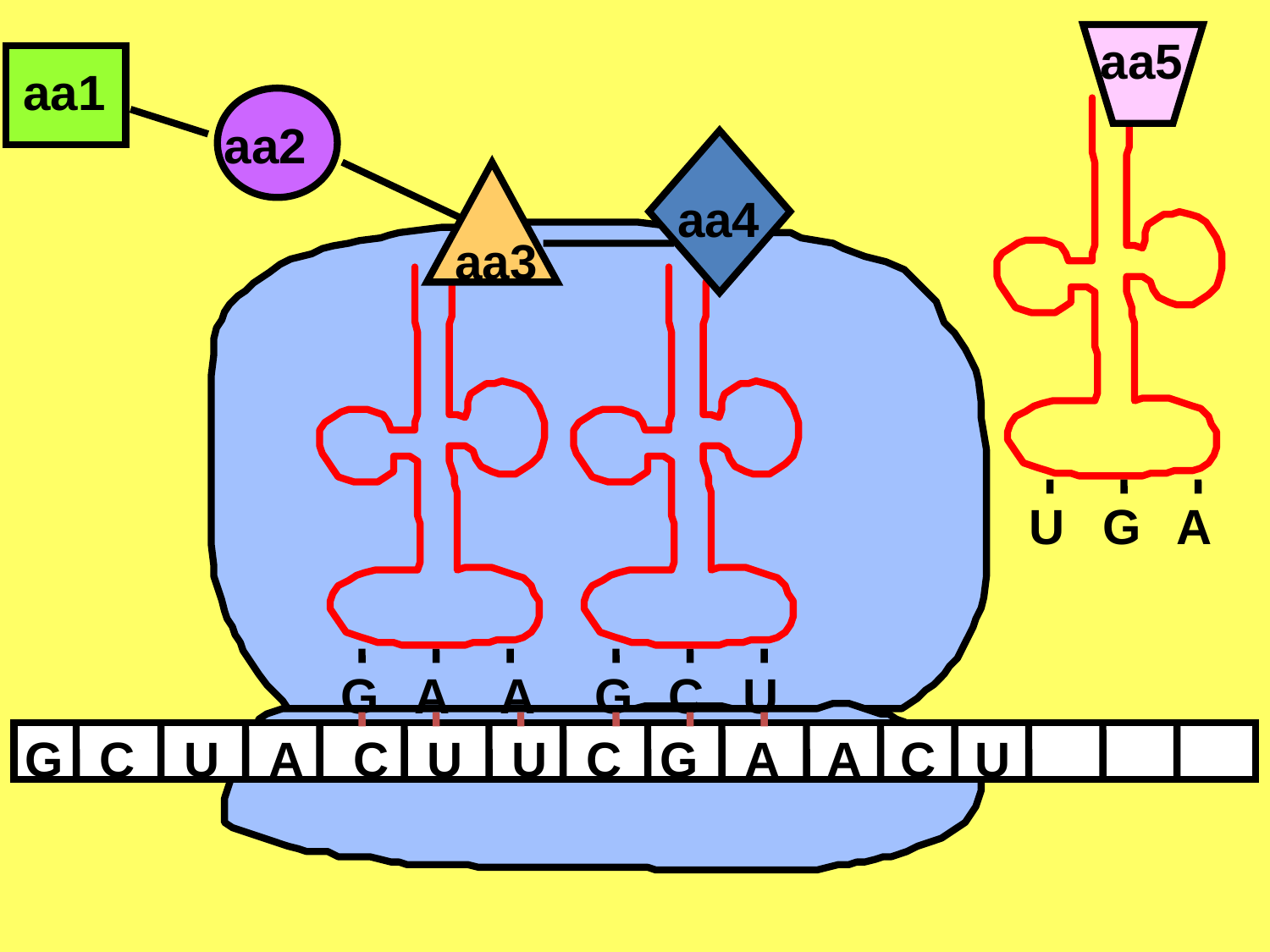

aa5

aa1

aa2

aa4

aa3

U
G
A

G
A
A
G
C
U

G
C
U
A
C
U
U
C
G
A
A
C
U